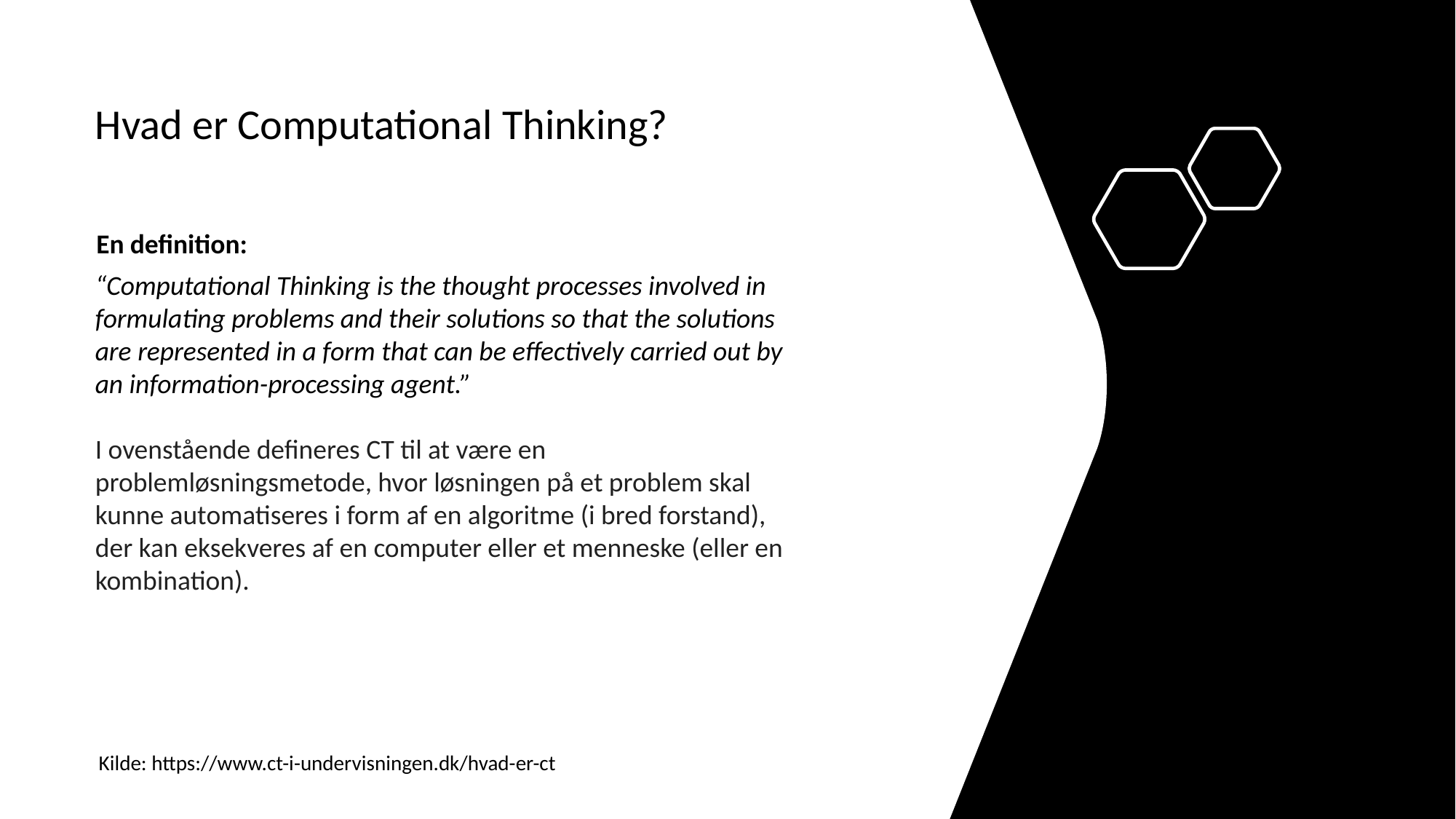

Hvad er Computational Thinking?

En definition:
“Computational Thinking is the thought processes involved in formulating problems and their solutions so that the solutions are represented in a form that can be effectively carried out by an information-processing agent.”

I ovenstående defineres CT til at være en problemløsningsmetode, hvor løsningen på et problem skal kunne automatiseres i form af en algoritme (i bred forstand), der kan eksekveres af en computer eller et menneske (eller en kombination).
Kilde: https://www.ct-i-undervisningen.dk/hvad-er-ct